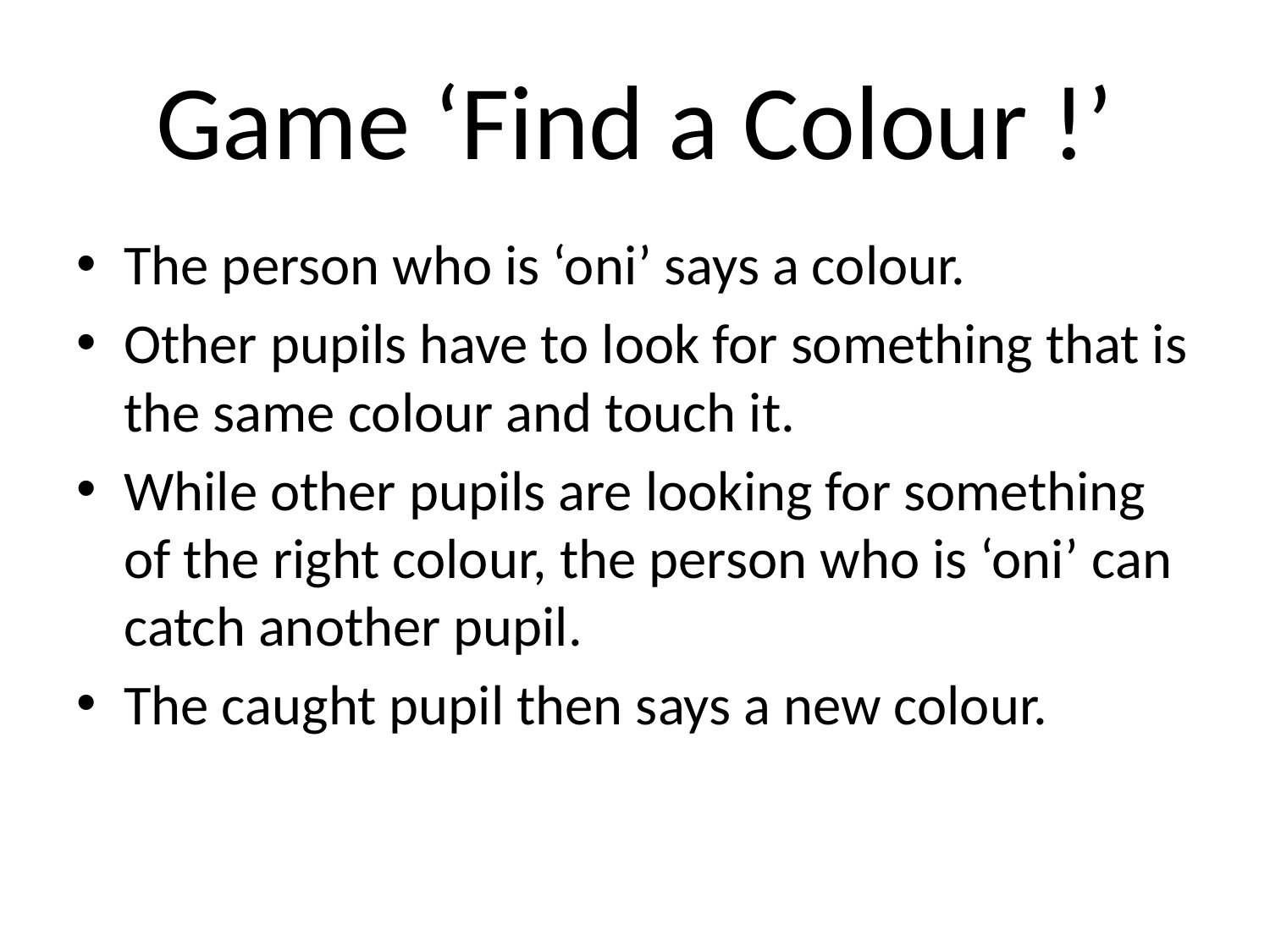

# Game ‘Find a Colour !’
The person who is ‘oni’ says a colour.
Other pupils have to look for something that is the same colour and touch it.
While other pupils are looking for something of the right colour, the person who is ‘oni’ can catch another pupil.
The caught pupil then says a new colour.